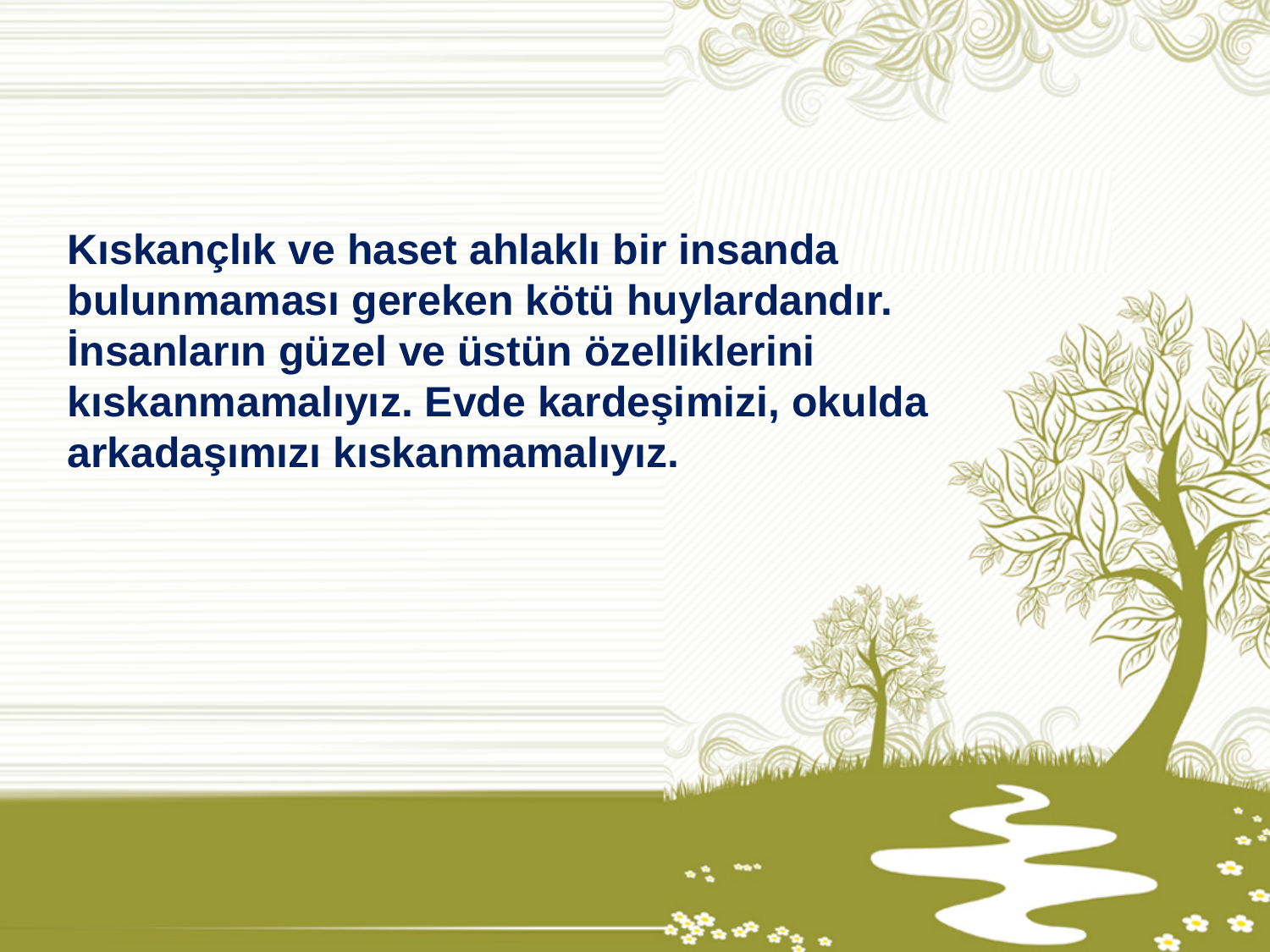

Kıskançlık ve haset ahlaklı bir insanda bulunmaması gereken kötü huylardandır. İnsanların güzel ve üstün özelliklerini kıskanmamalıyız. Evde kardeşimizi, okulda arkadaşımızı kıskanmamalıyız.